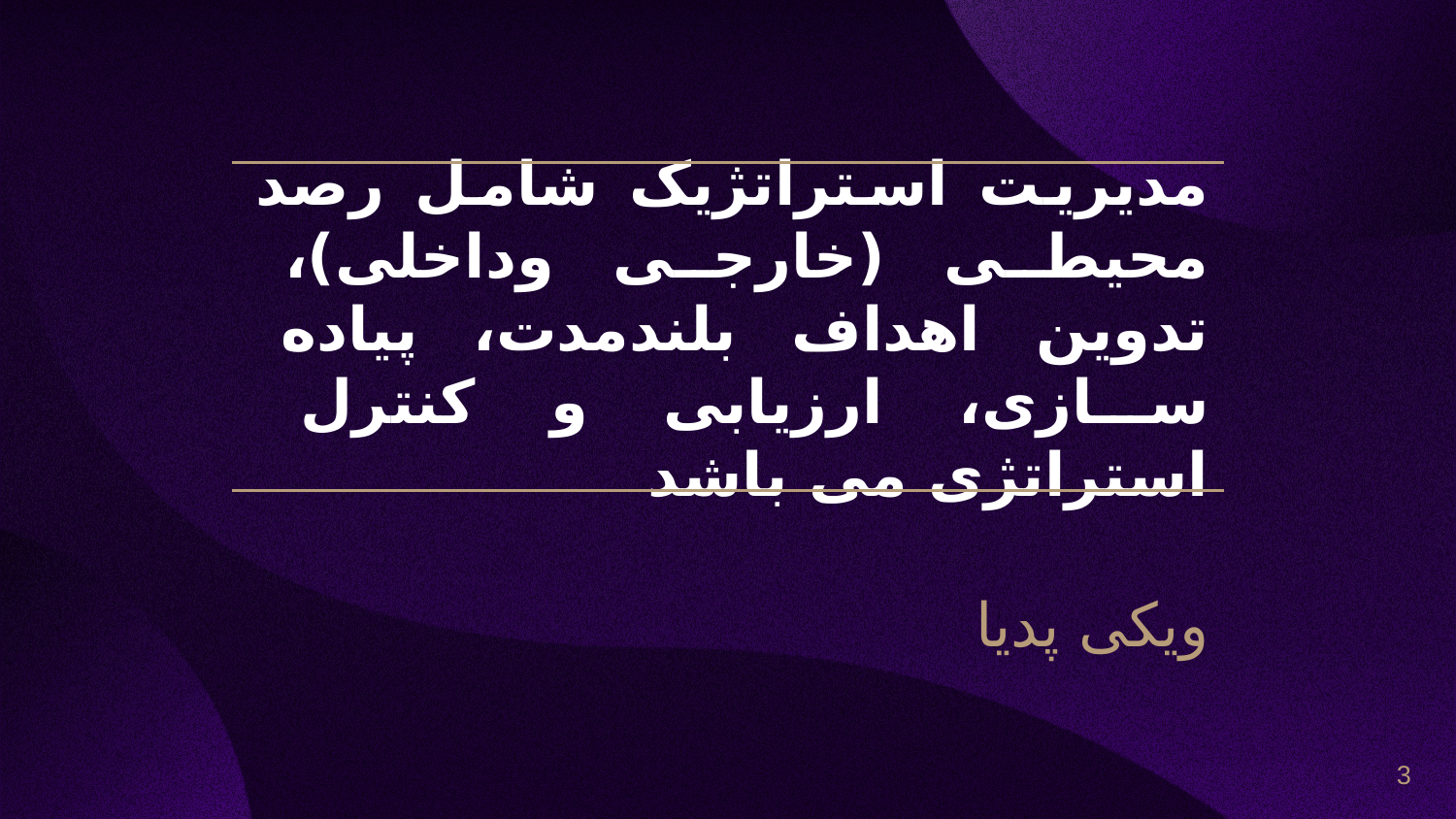

مدیریت استراتژیک شامل رصد محیطی (خارجی وداخلی)، تدوین اهداف بلندمدت، پیاده سازی، ارزیابی و کنترل استراتژی می باشد
# ویکی پدیا
3